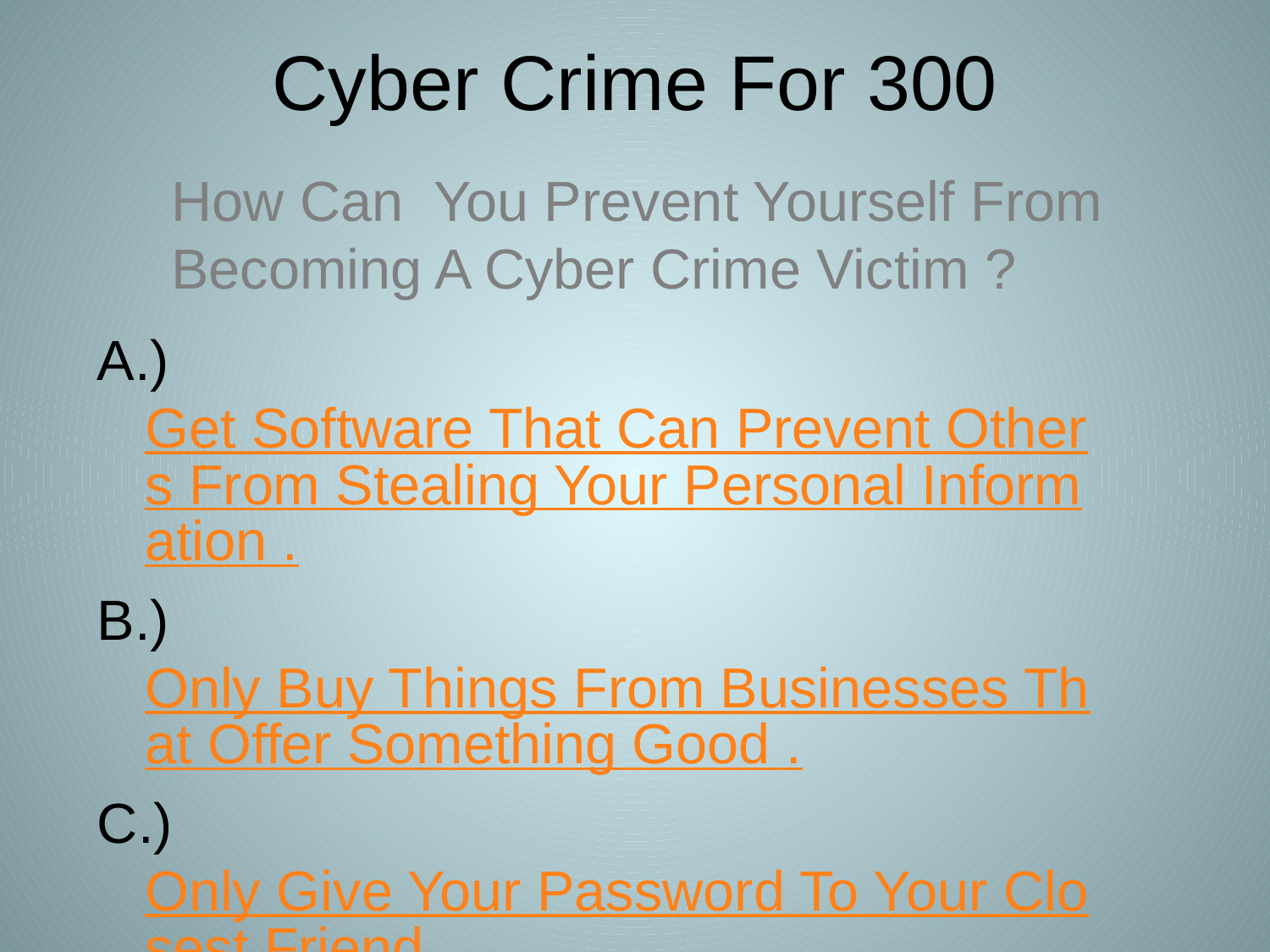

# Cyber Crime For 300
How Can  You Prevent Yourself From Becoming A Cyber Crime Victim ?
A.)Get Software That Can Prevent Others From Stealing Your Personal Information .
B.)Only Buy Things From Businesses That Offer Something Good .
C.) Only Give Your Password To Your Closest Friend .
D.)All Of The Above .